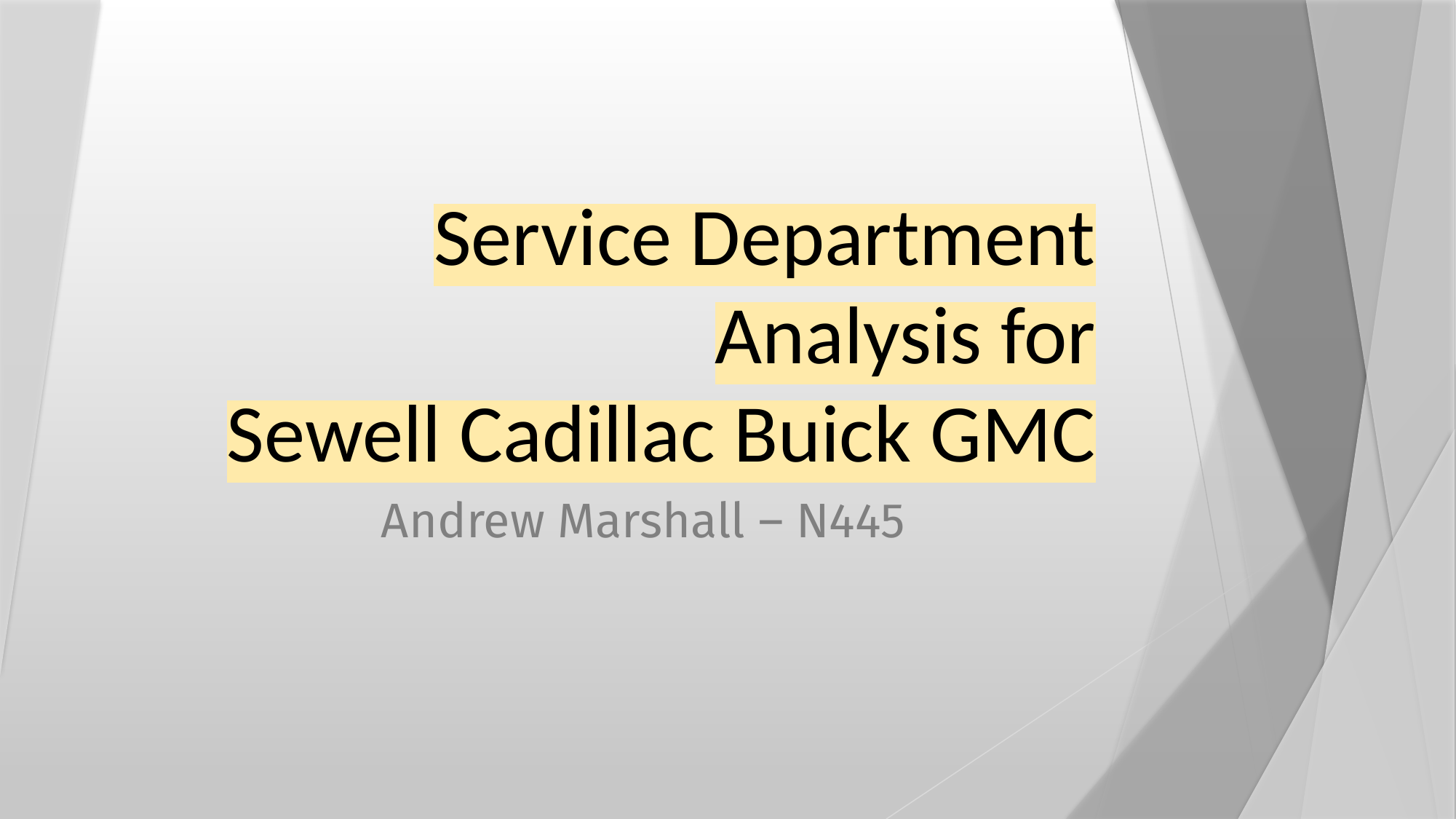

# Service Department Analysis for Sewell Cadillac Buick GMC
Andrew Marshall – N445